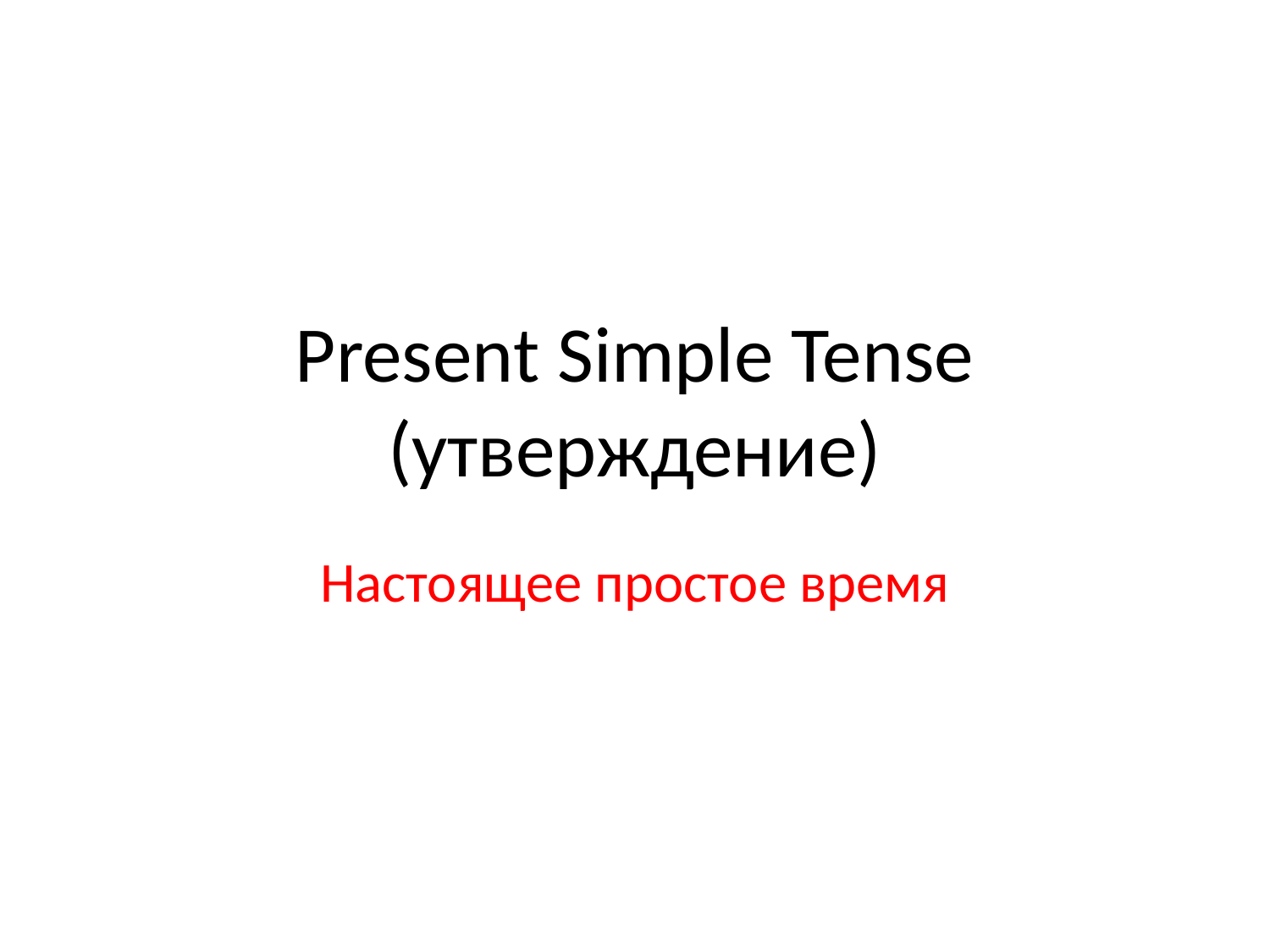

# Present Simple Tense (утверждение)
Настоящее простое время